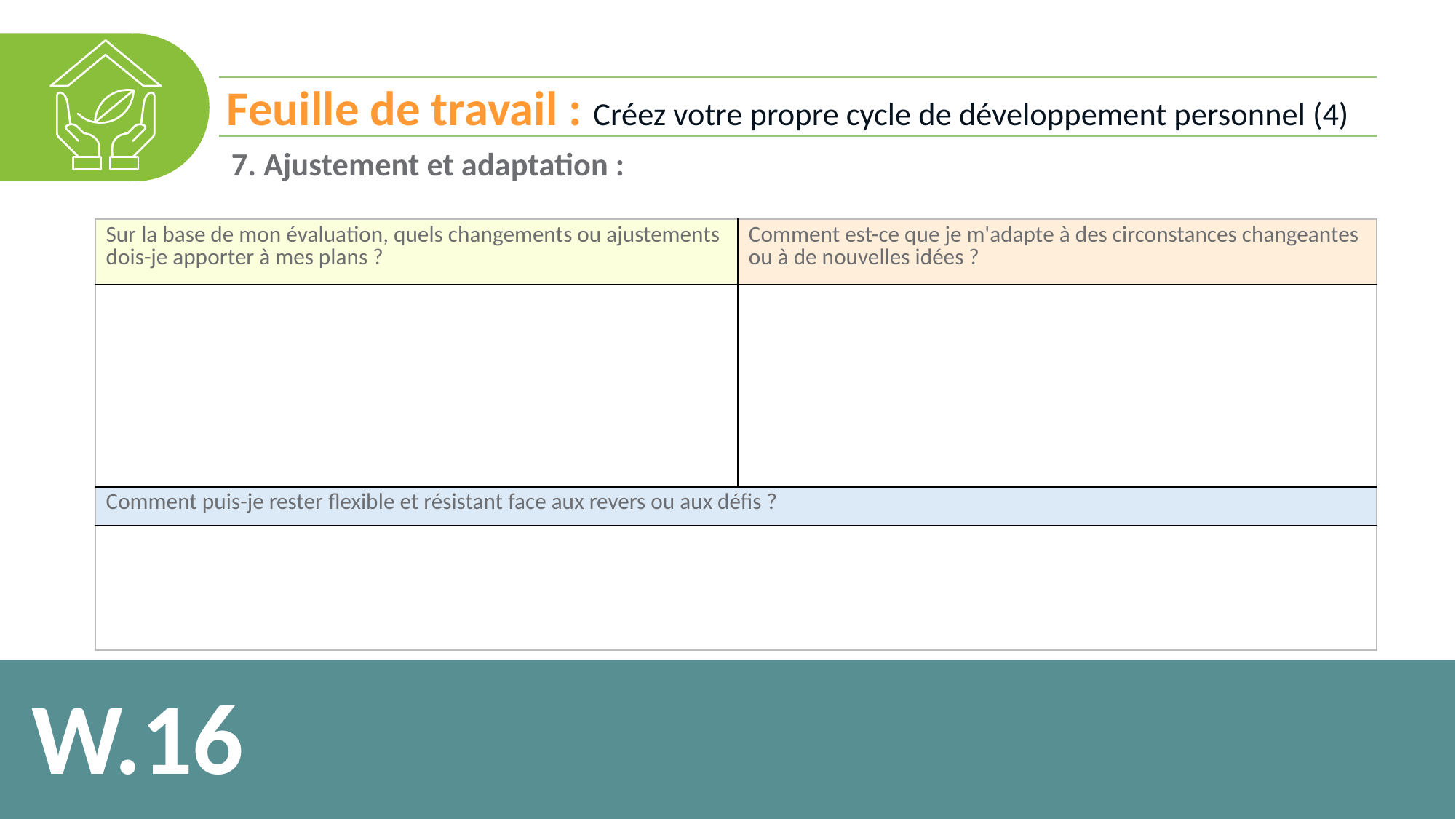

Feuille de travail : Créez votre propre cycle de développement personnel (4)

7. Ajustement et adaptation :
| Sur la base de mon évaluation, quels changements ou ajustements dois-je apporter à mes plans ? | Comment est-ce que je m'adapte à des circonstances changeantes ou à de nouvelles idées ? |
| --- | --- |
|  |  |
| Comment puis-je rester flexible et résistant face aux revers ou aux défis ? |  |
|  |  |

W.16